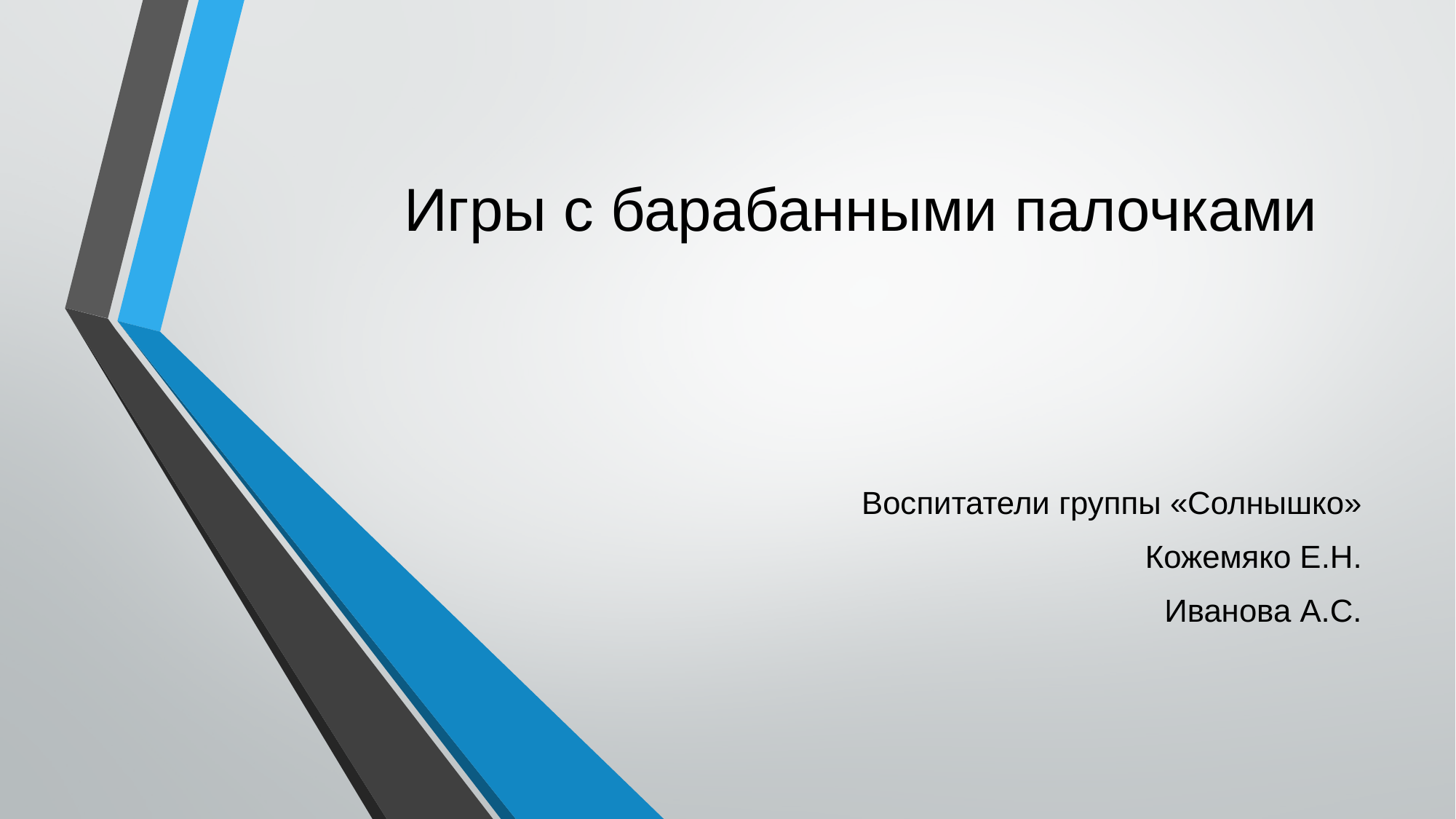

# Игры с барабанными палочками
Воспитатели группы «Солнышко»
Кожемяко Е.Н.
Иванова А.С.